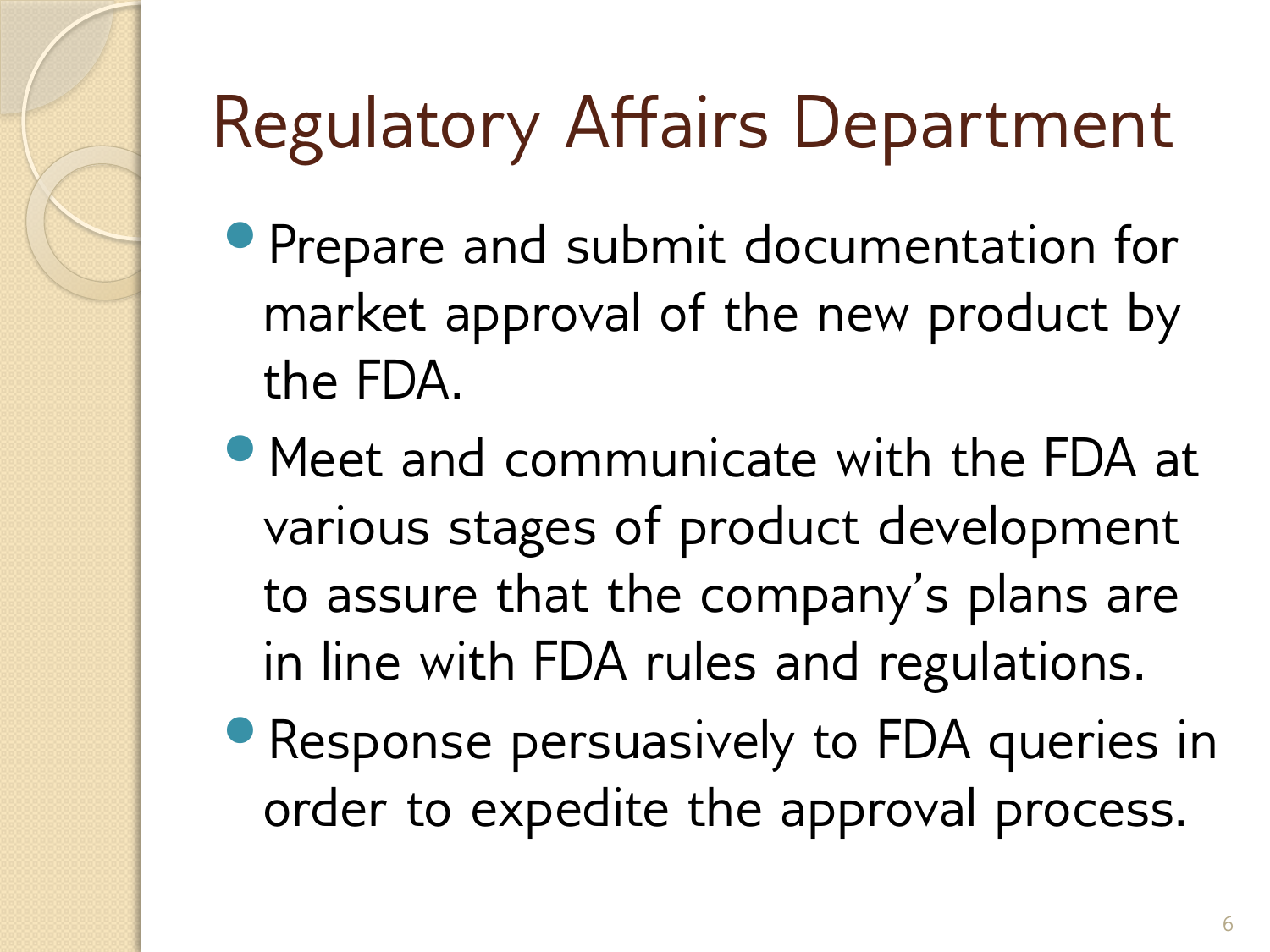

# Regulatory Affairs Department
Prepare and submit documentation for market approval of the new product by the FDA.
Meet and communicate with the FDA at various stages of product development to assure that the company’s plans are in line with FDA rules and regulations.
Response persuasively to FDA queries in order to expedite the approval process.

6